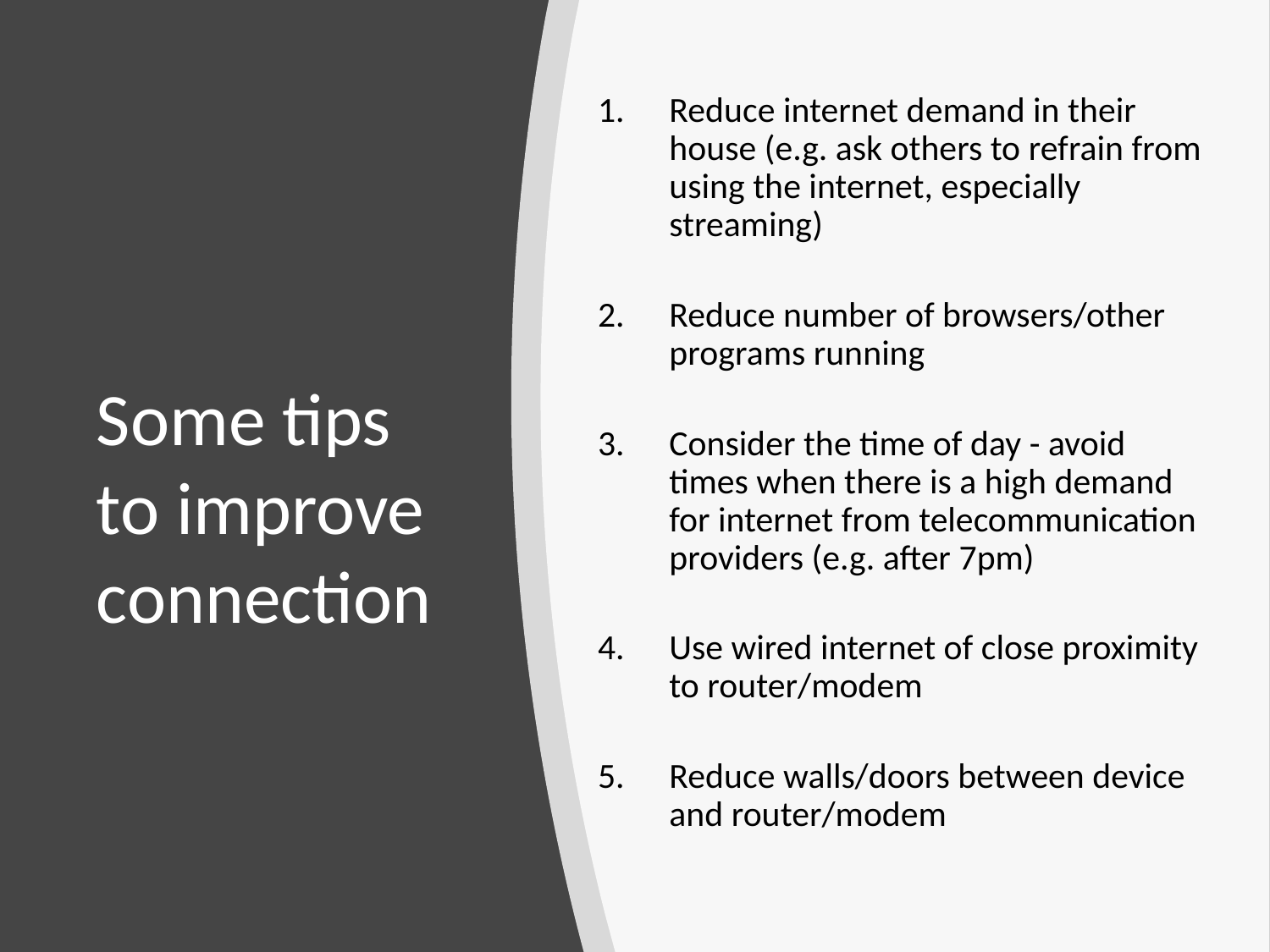

Reduce internet demand in their house (e.g. ask others to refrain from using the internet, especially streaming)

Reduce number of browsers/other programs running

Consider the time of day - avoid times when there is a high demand for internet from telecommunication providers (e.g. after 7pm)

Use wired internet of close proximity to router/modem

Reduce walls/doors between device and router/modem

# Some tips to improve connection